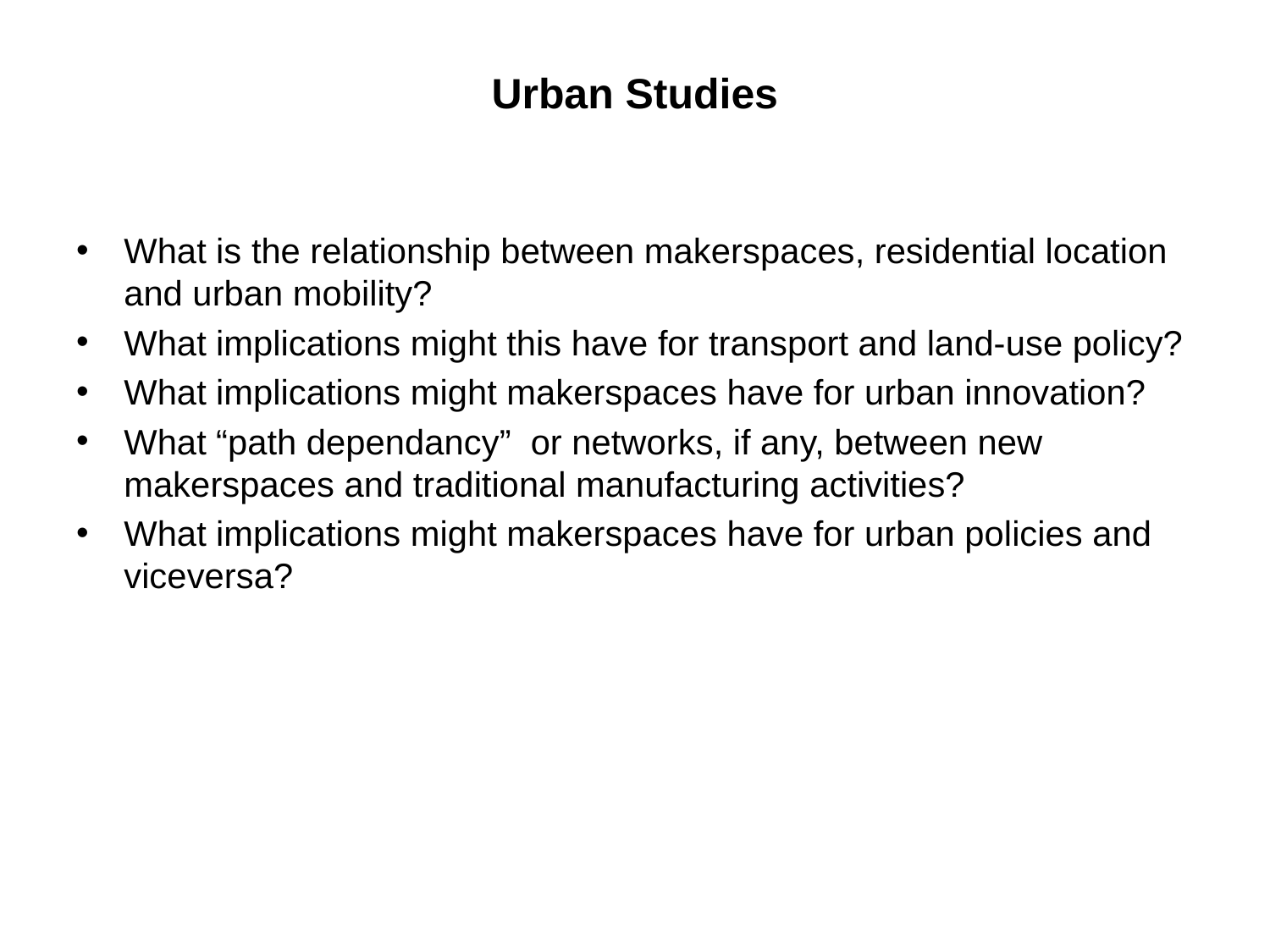

# Urban Studies
What is the relationship between makerspaces, residential location and urban mobility?
What implications might this have for transport and land-use policy?
What implications might makerspaces have for urban innovation?
What “path dependancy”  or networks, if any, between new makerspaces and traditional manufacturing activities?
What implications might makerspaces have for urban policies and viceversa?